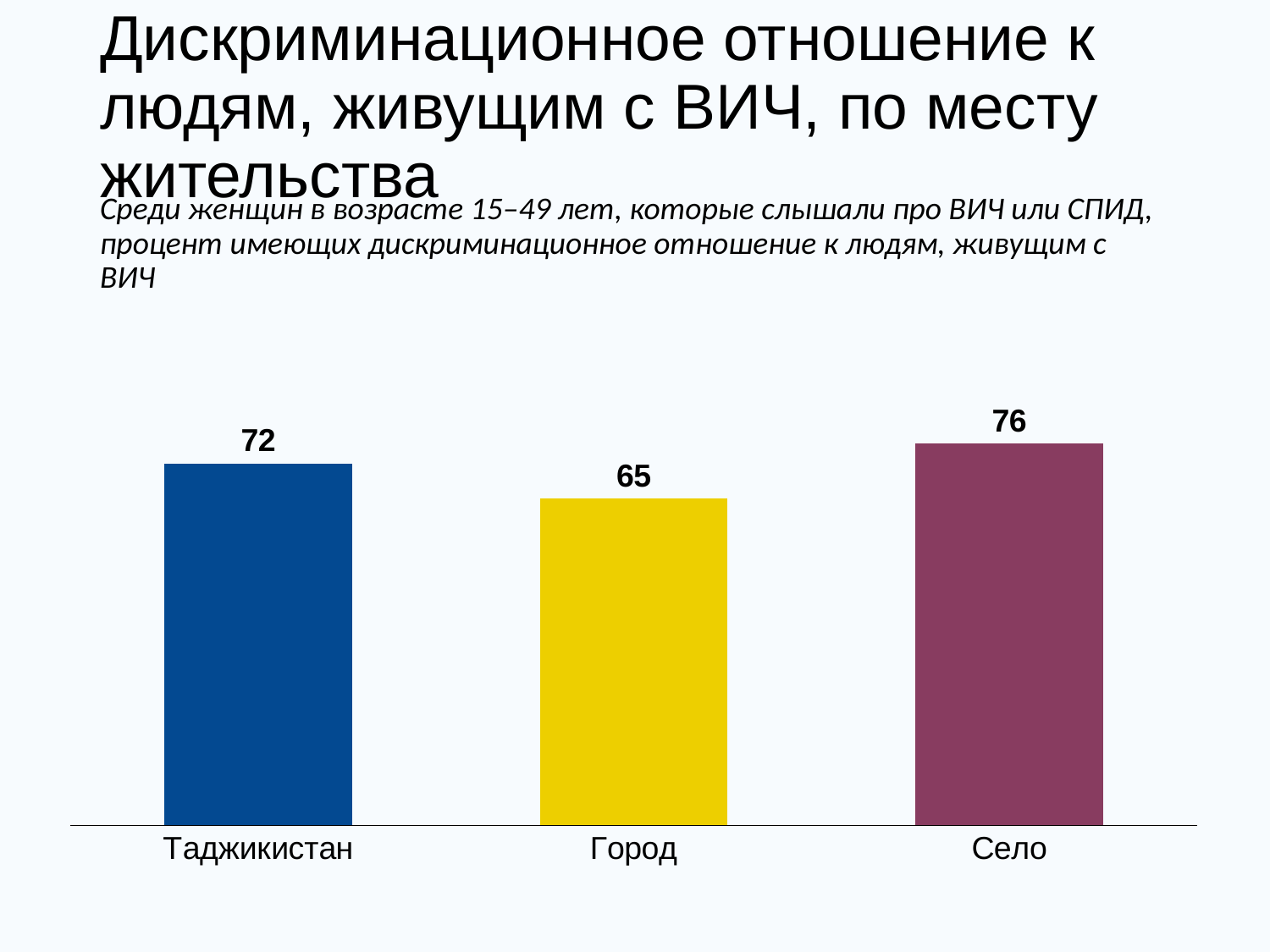

# Дискриминационное отношение к людям, живущим с ВИЧ, по месту жительства
Среди женщин в возрасте 15–49 лет, которые слышали про ВИЧ или СПИД, процент имеющих дискриминационное отношение к людям, живущим с ВИЧ

### Chart

| Category | Women |
|---|---|
| Таджикистан | 72.0 |
| Город | 65.0 |
| Село | 76.0 |